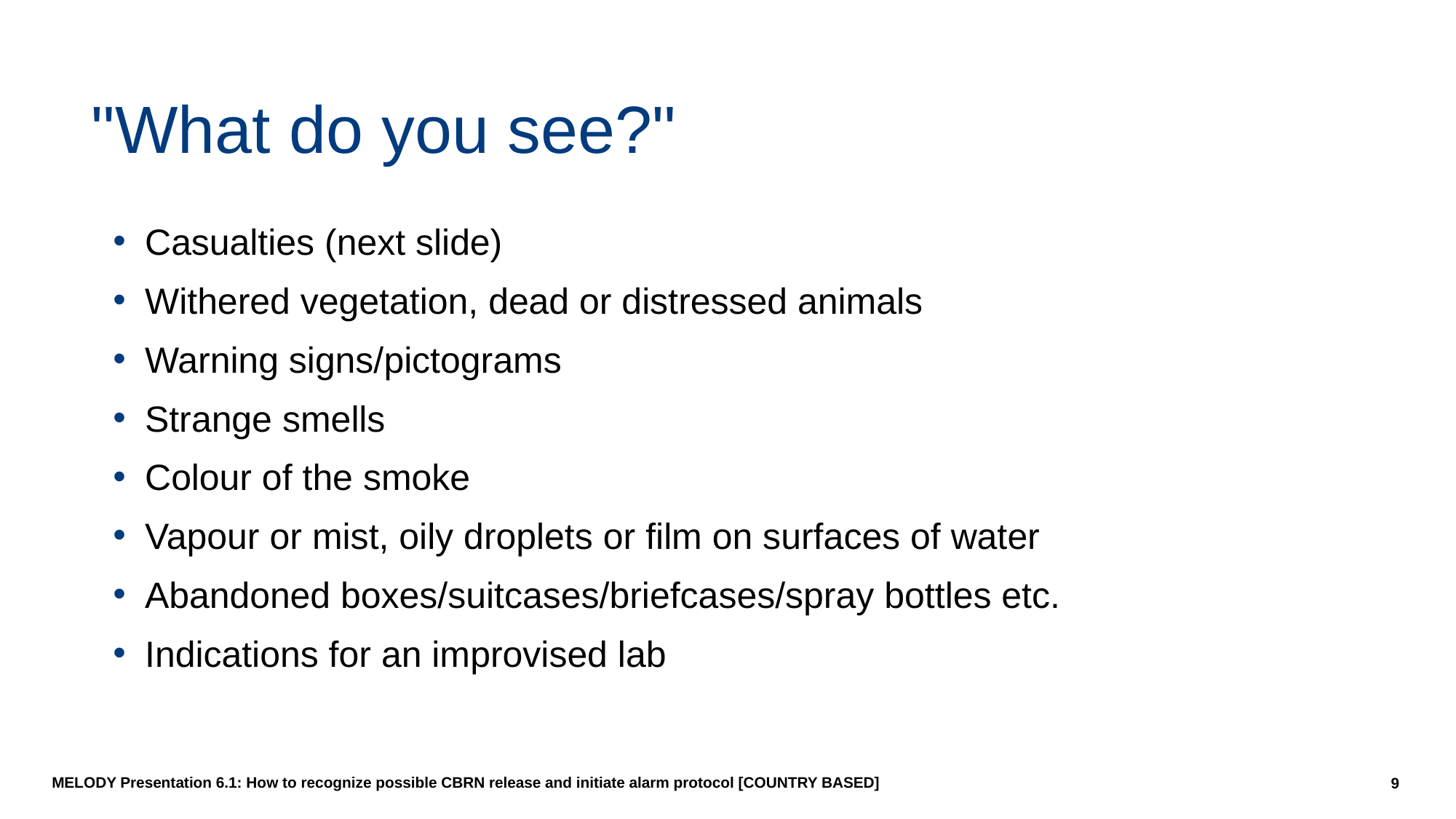

# "What do you see?"
Casualties (next slide)
Withered vegetation, dead or distressed animals
Warning signs/pictograms
Strange smells
Colour of the smoke
Vapour or mist, oily droplets or film on surfaces of water
Abandoned boxes/suitcases/briefcases/spray bottles etc.
Indications for an improvised lab

MELODY Presentation 6.1: How to recognize possible CBRN release and initiate alarm protocol [COUNTRY BASED]
9